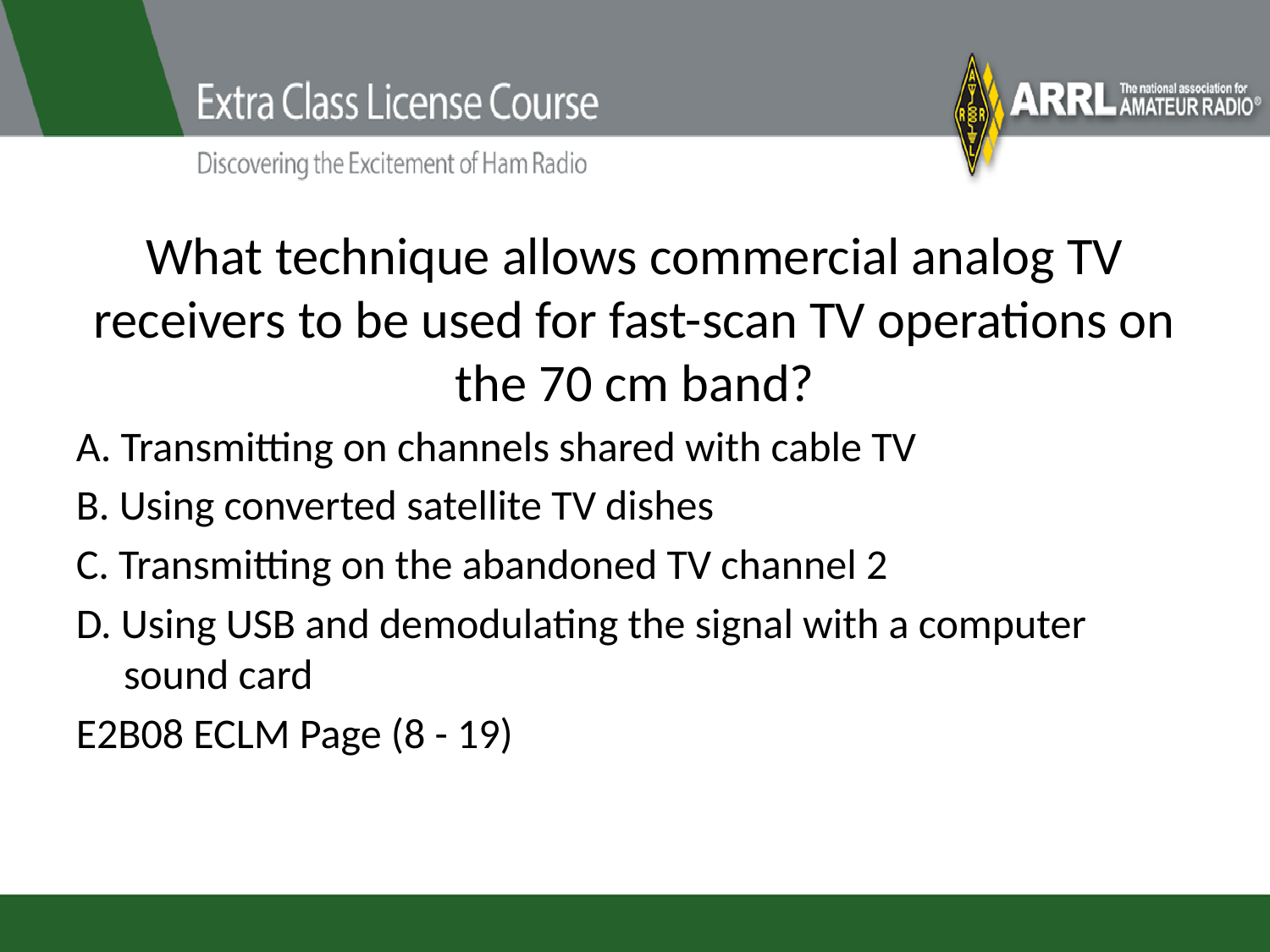

# What technique allows commercial analog TV receivers to be used for fast-scan TV operations on the 70 cm band?
A. Transmitting on channels shared with cable TV
B. Using converted satellite TV dishes
C. Transmitting on the abandoned TV channel 2
D. Using USB and demodulating the signal with a computer sound card
E2B08 ECLM Page (8 - 19)